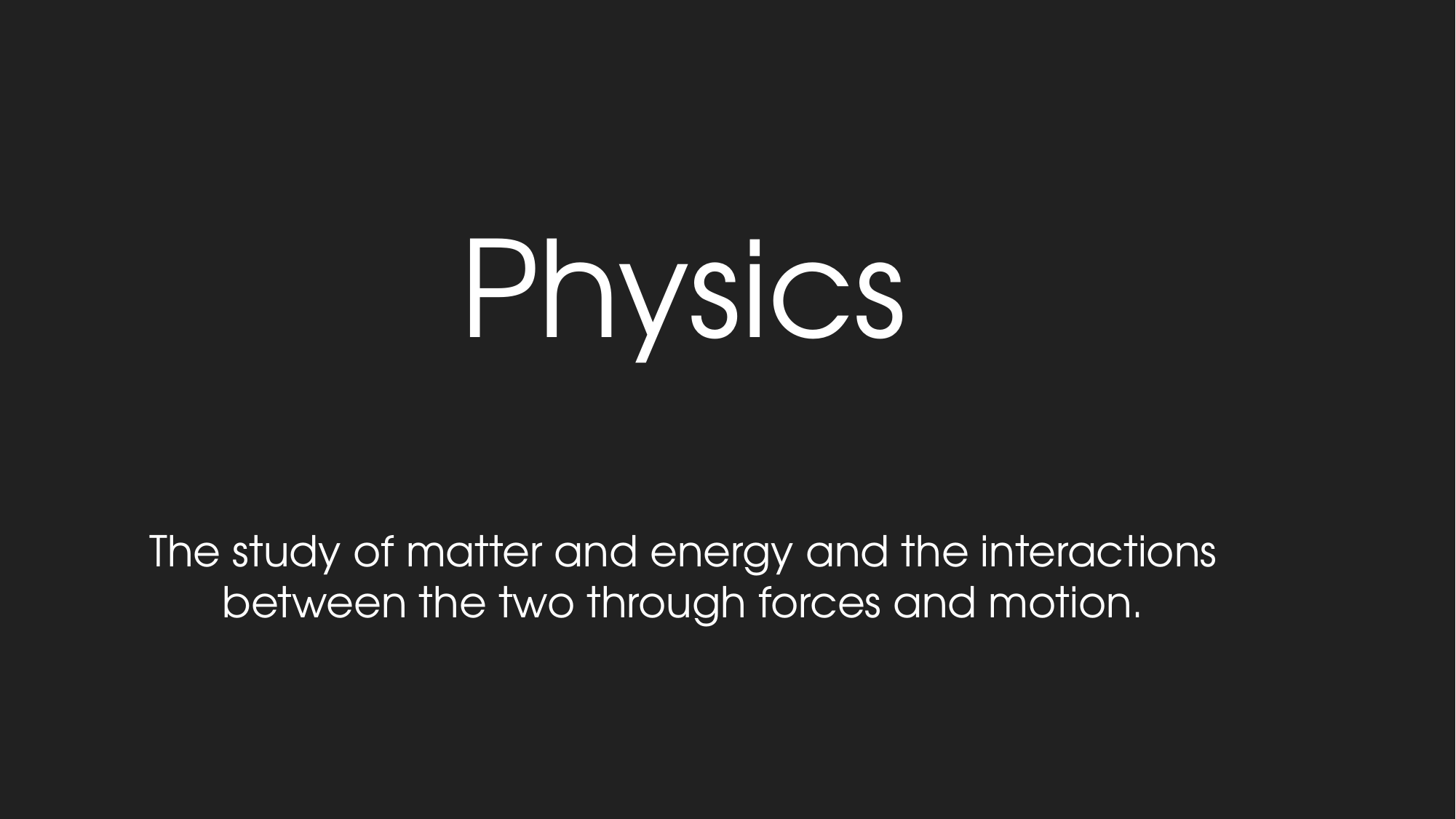

Physics

The study of matter and energy and the interactions between the two through forces and motion.